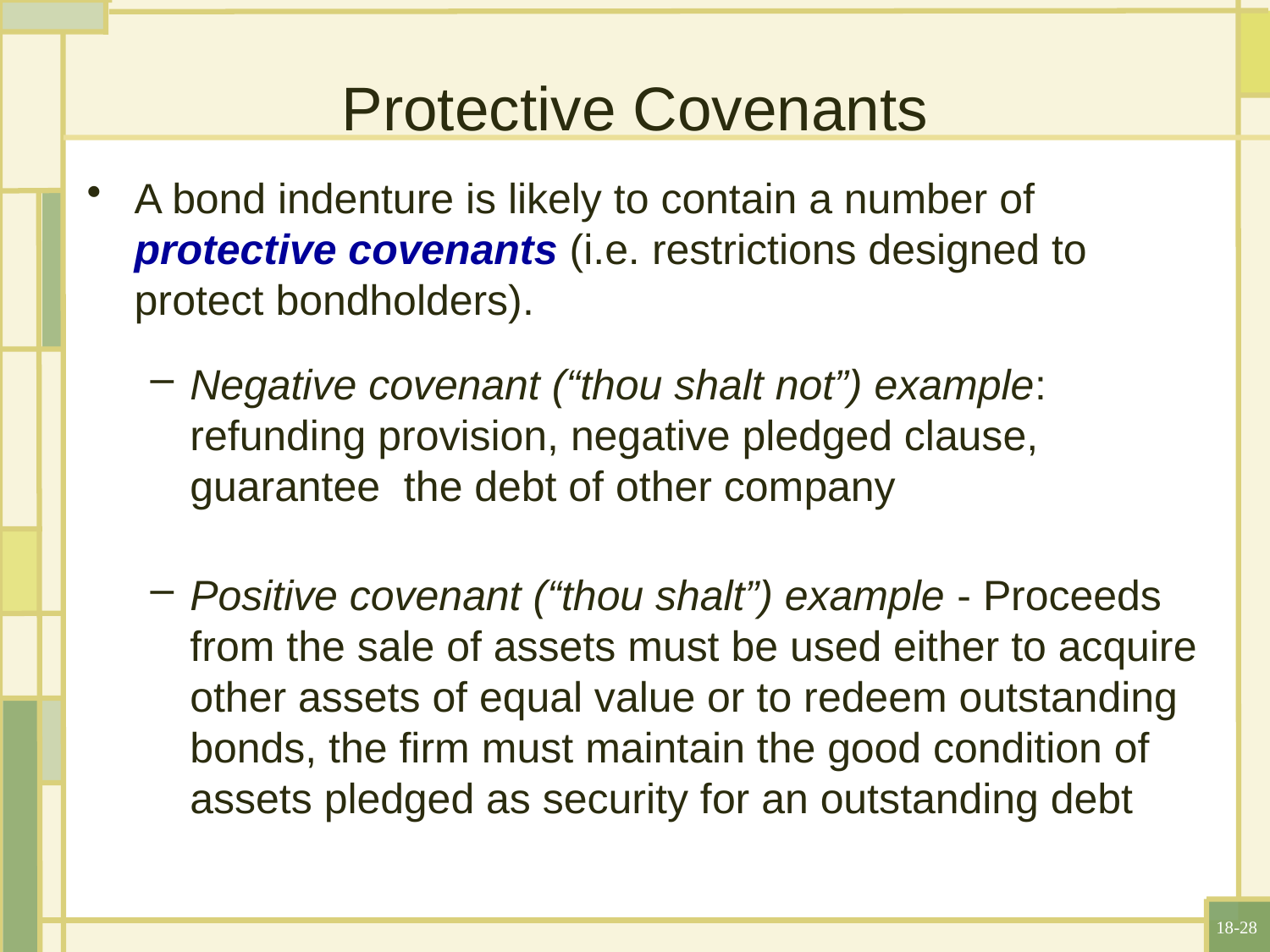

Protective Covenants

A bond indenture is likely to contain a number of protective covenants (i.e. restrictions designed to protect bondholders).
Negative covenant (“thou shalt not”) example: refunding provision, negative pledged clause, guarantee  the debt of other company

Positive covenant (“thou shalt”) example - Proceeds from the sale of assets must be used either to acquire other assets of equal value or to redeem outstanding bonds, the firm must maintain the good condition of assets pledged as security for an outstanding debt